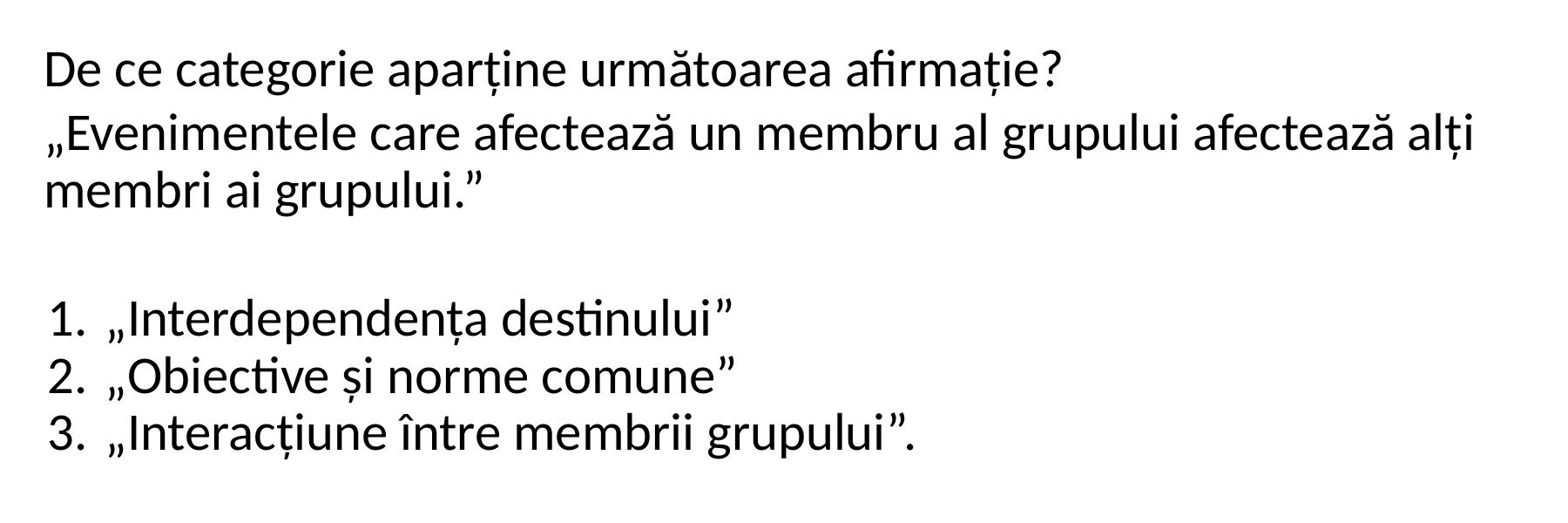

De ce categorie aparține următoarea afirmație?
„Evenimentele care afectează un membru al grupului afectează alți membri ai grupului.”

„Interdependența destinului”
„Obiective și norme comune”
„Interacțiune între membrii grupului”.